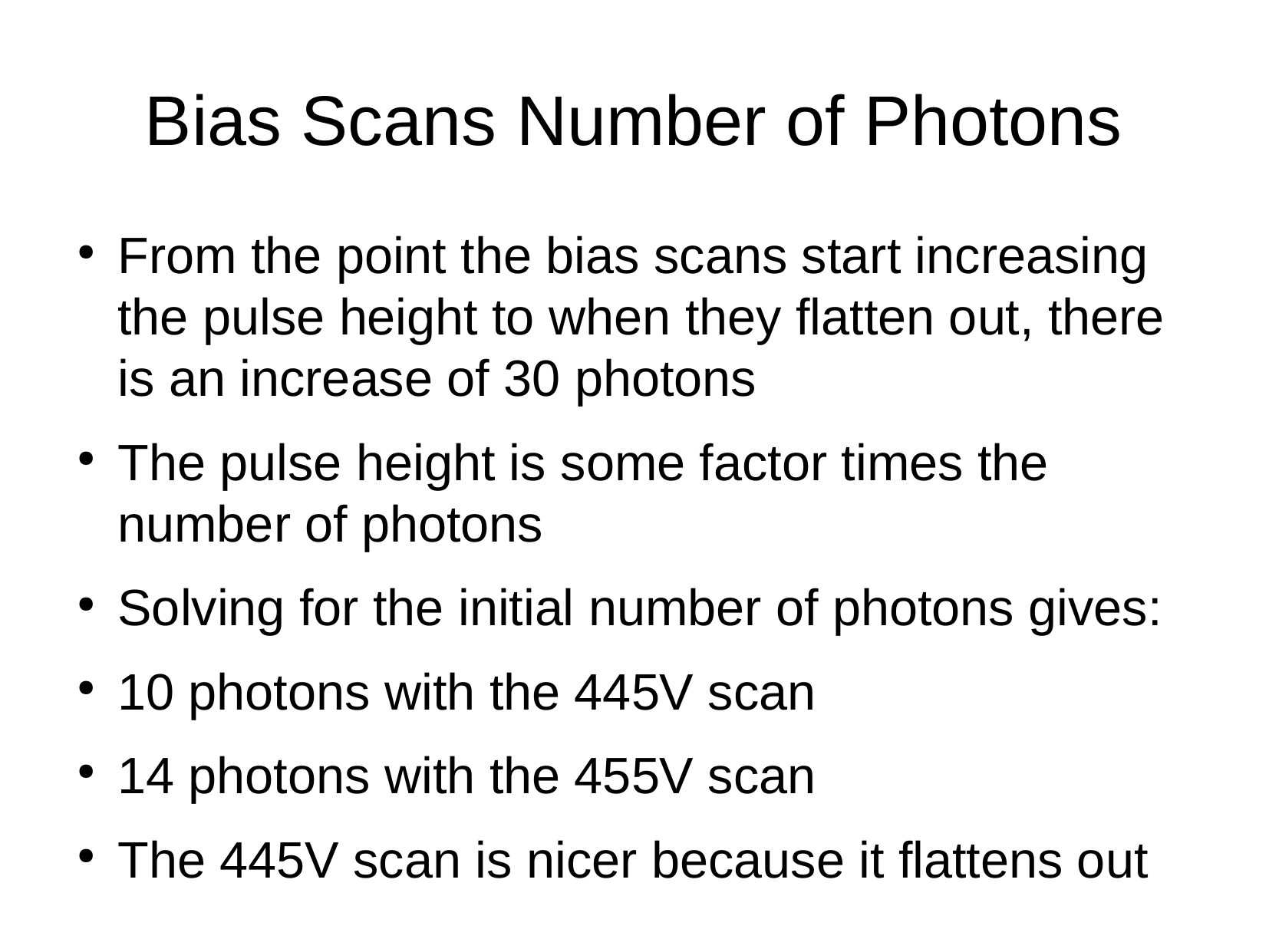

Bias Scans Number of Photons
From the point the bias scans start increasing the pulse height to when they flatten out, there is an increase of 30 photons
The pulse height is some factor times the number of photons
Solving for the initial number of photons gives:
10 photons with the 445V scan
14 photons with the 455V scan
The 445V scan is nicer because it flattens out